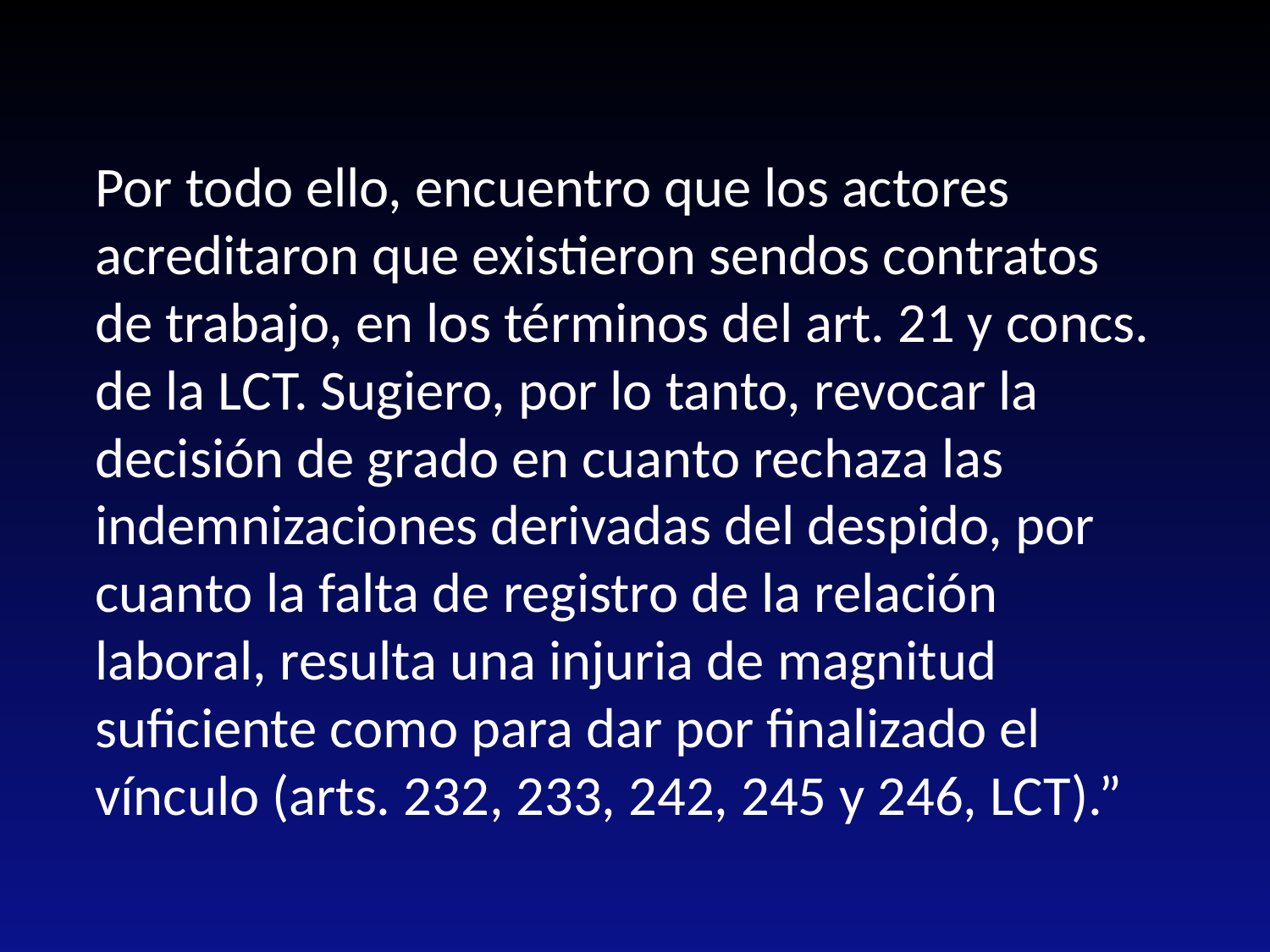

Por todo ello, encuentro que los actores acreditaron que existieron sendos contratos de trabajo, en los términos del art. 21 y concs. de la LCT. Sugiero, por lo tanto, revocar la decisión de grado en cuanto rechaza las indemnizaciones derivadas del despido, por cuanto la falta de registro de la relación laboral, resulta una injuria de magnitud suficiente como para dar por finalizado el vínculo (arts. 232, 233, 242, 245 y 246, LCT).”